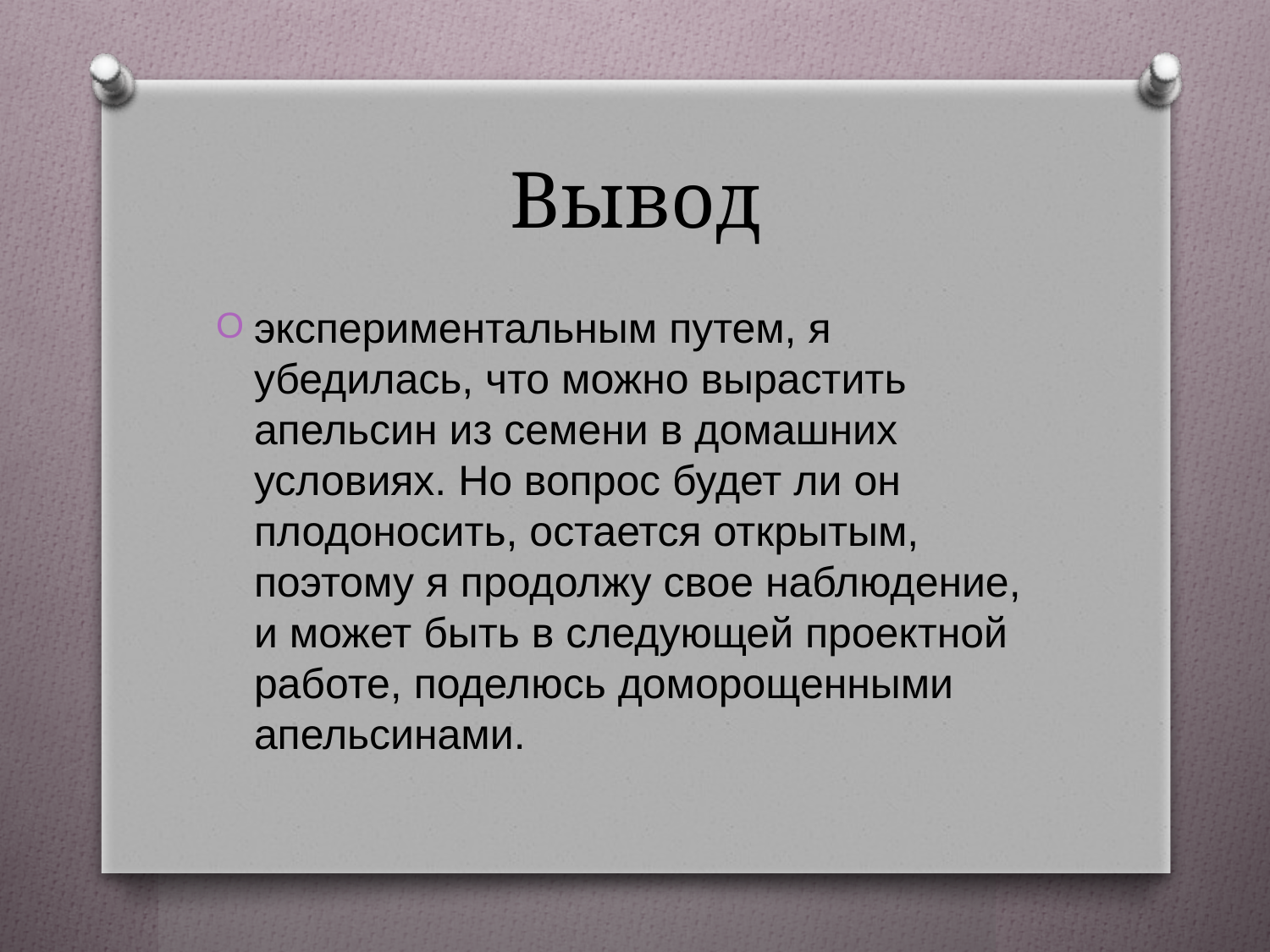

# Вывод
экспериментальным путем, я убедилась, что можно вырастить апельсин из семени в домашних условиях. Но вопрос будет ли он плодоносить, остается открытым, поэтому я продолжу свое наблюдение, и может быть в следующей проектной работе, поделюсь доморощенными апельсинами.